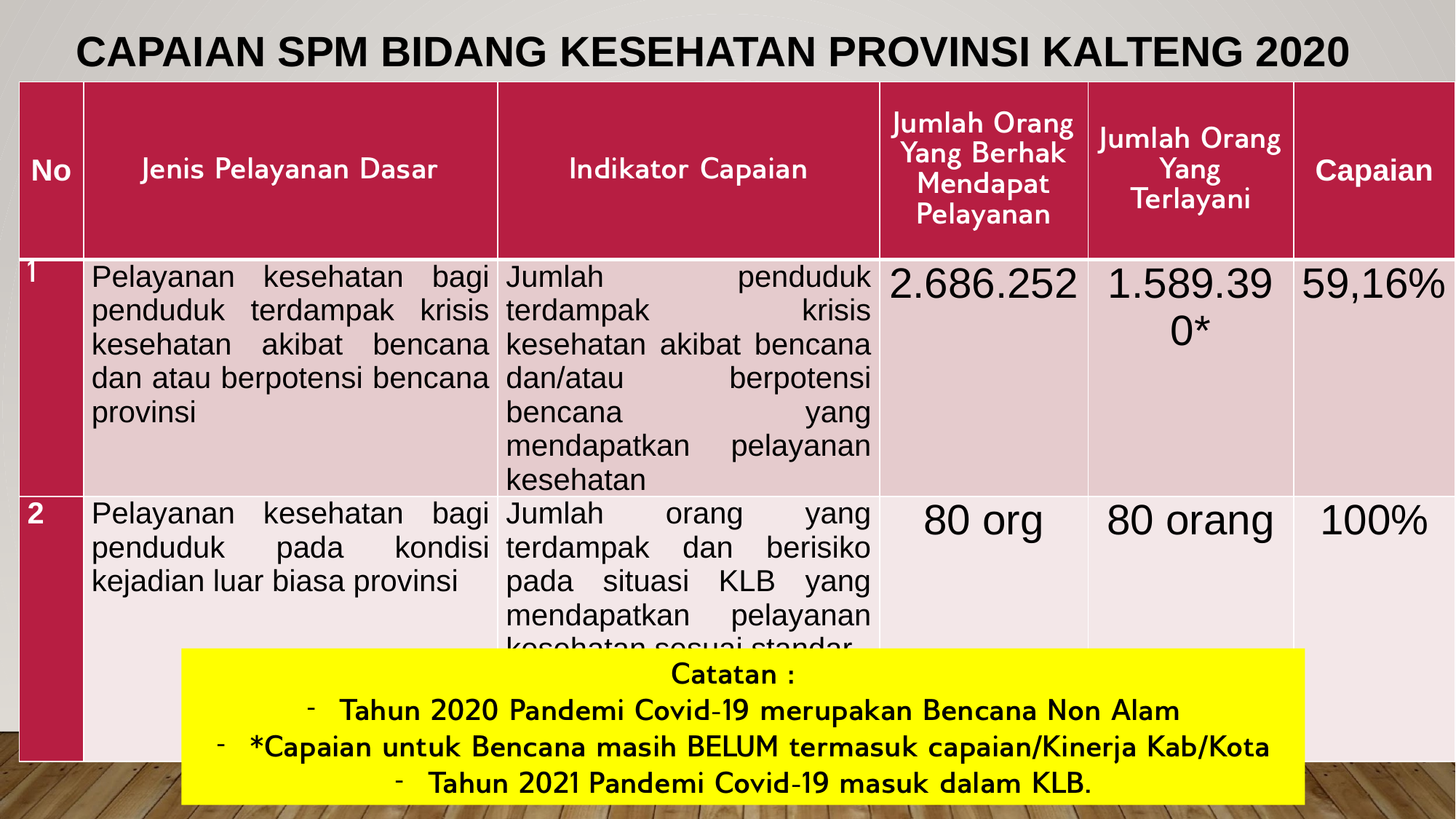

CAPAIAN SPM BIDANG KESEHATAN PROVINSI KALTENG 2020
| No | Jenis Pelayanan Dasar | Indikator Capaian | Jumlah Orang Yang Berhak Mendapat Pelayanan | Jumlah Orang Yang Terlayani | Capaian |
| --- | --- | --- | --- | --- | --- |
| 1 | Pelayanan kesehatan bagi penduduk terdampak krisis kesehatan akibat bencana dan atau berpotensi bencana provinsi | Jumlah penduduk terdampak krisis kesehatan akibat bencana dan/atau berpotensi bencana yang mendapatkan pelayanan kesehatan | 2.686.252 | 1.589.390\* | 59,16% |
| 2 | Pelayanan kesehatan bagi penduduk pada kondisi kejadian luar biasa provinsi | Jumlah orang yang terdampak dan berisiko pada situasi KLB yang mendapatkan pelayanan kesehatan sesuai standar | 80 org | 80 orang | 100% |

Catatan :
Tahun 2020 Pandemi Covid-19 merupakan Bencana Non Alam
*Capaian untuk Bencana masih BELUM termasuk capaian/Kinerja Kab/Kota
Tahun 2021 Pandemi Covid-19 masuk dalam KLB.